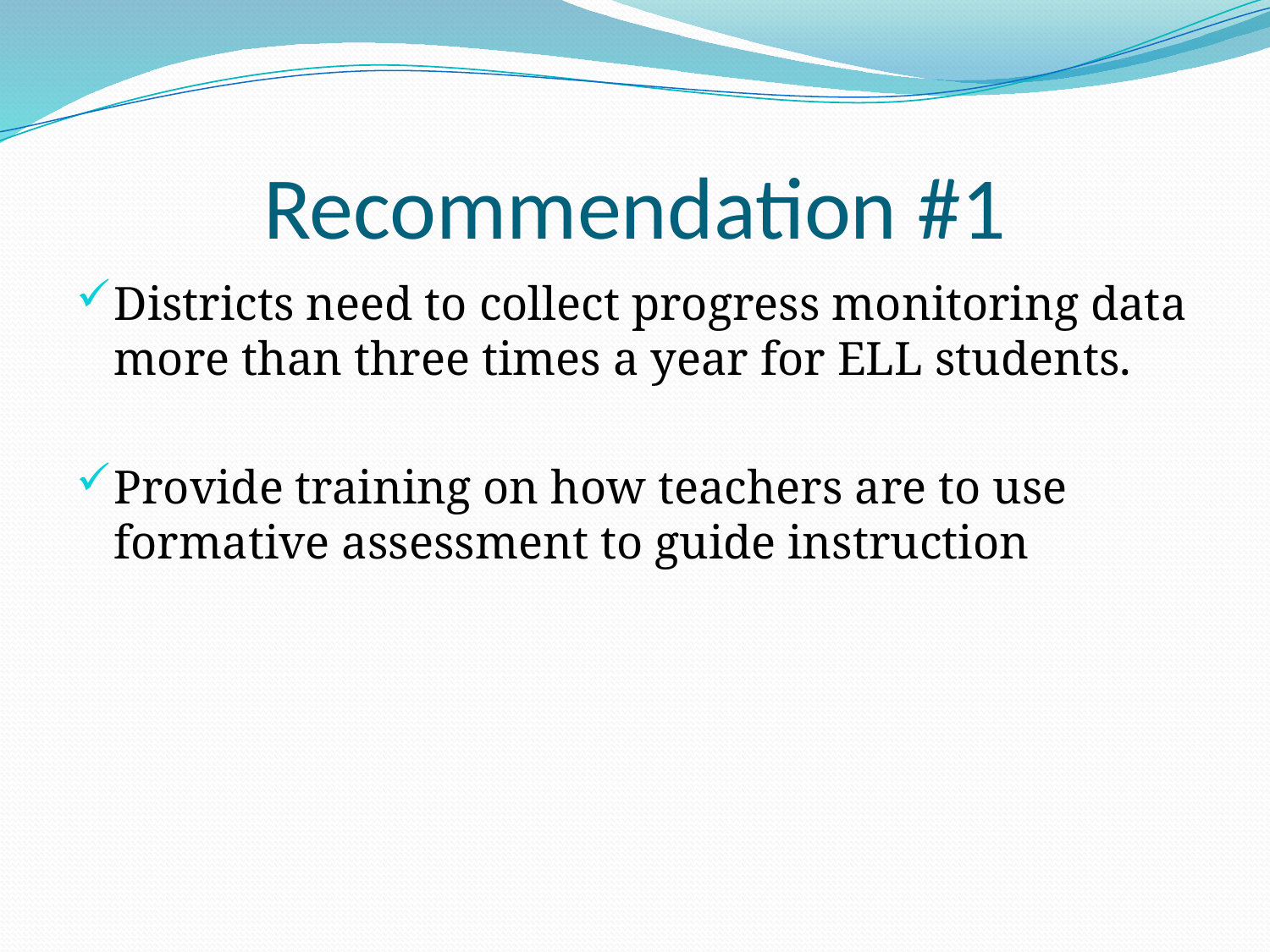

# Recommendation #1
Districts need to collect progress monitoring data more than three times a year for ELL students.

Provide training on how teachers are to use formative assessment to guide instruction